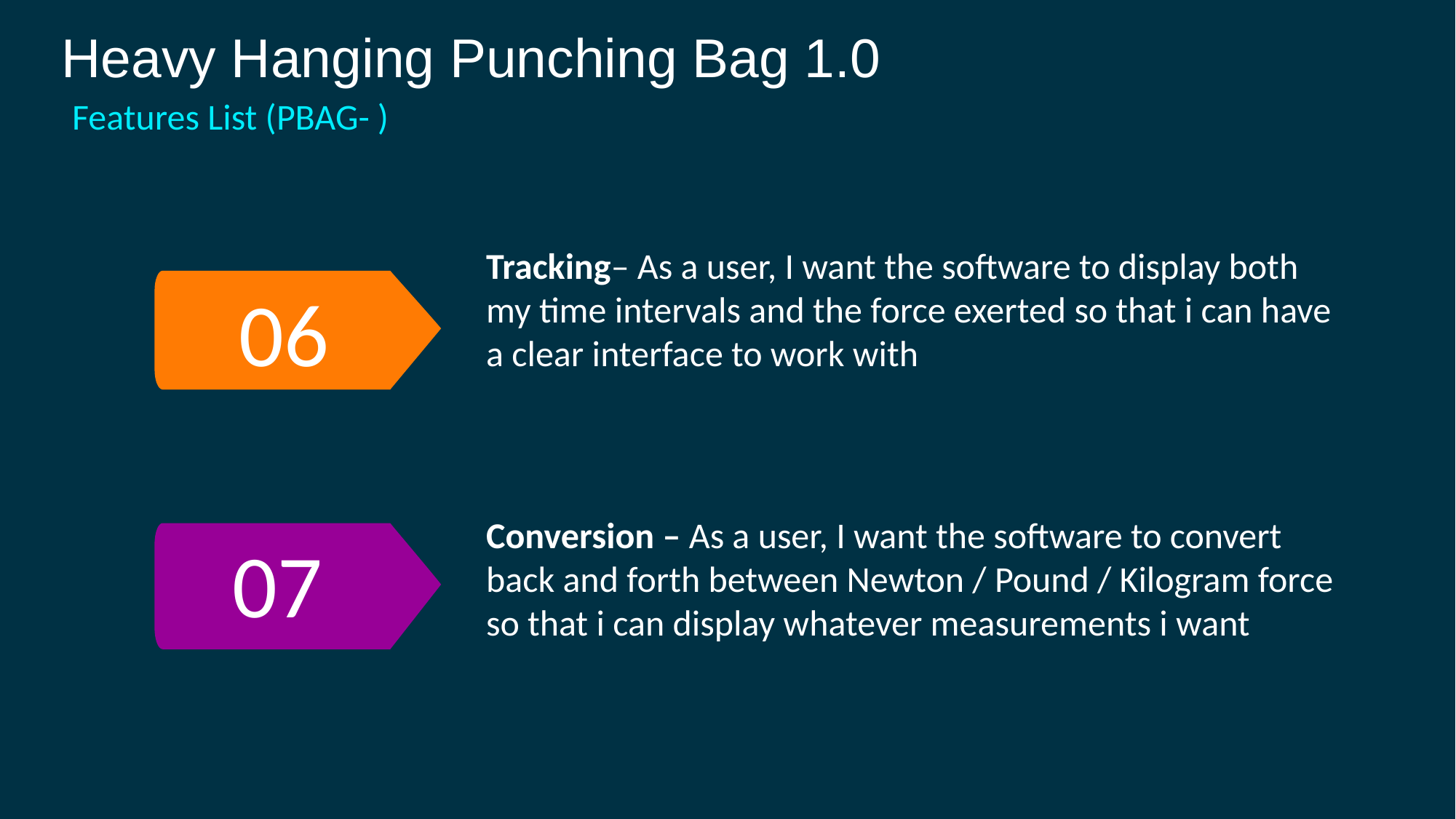

Heavy Hanging Punching Bag 1.0
Features List (PBAG- )
Tracking– As a user, I want the software to display both my time intervals and the force exerted so that i can have a clear interface to work with

06
Conversion – As a user, I want the software to convert back and forth between Newton / Pound / Kilogram force so that i can display whatever measurements i want

07